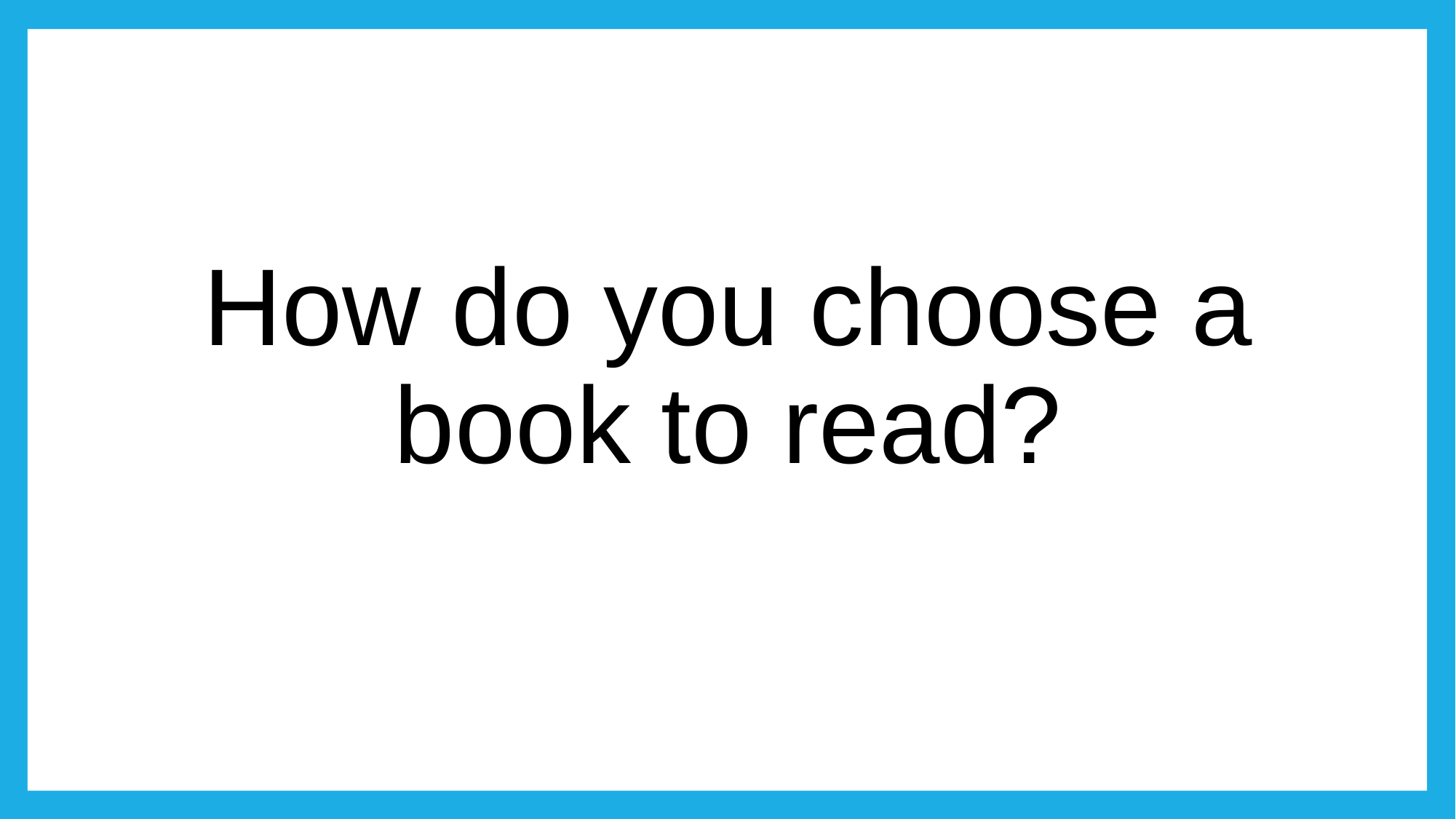

#
How do you choose a book to read?